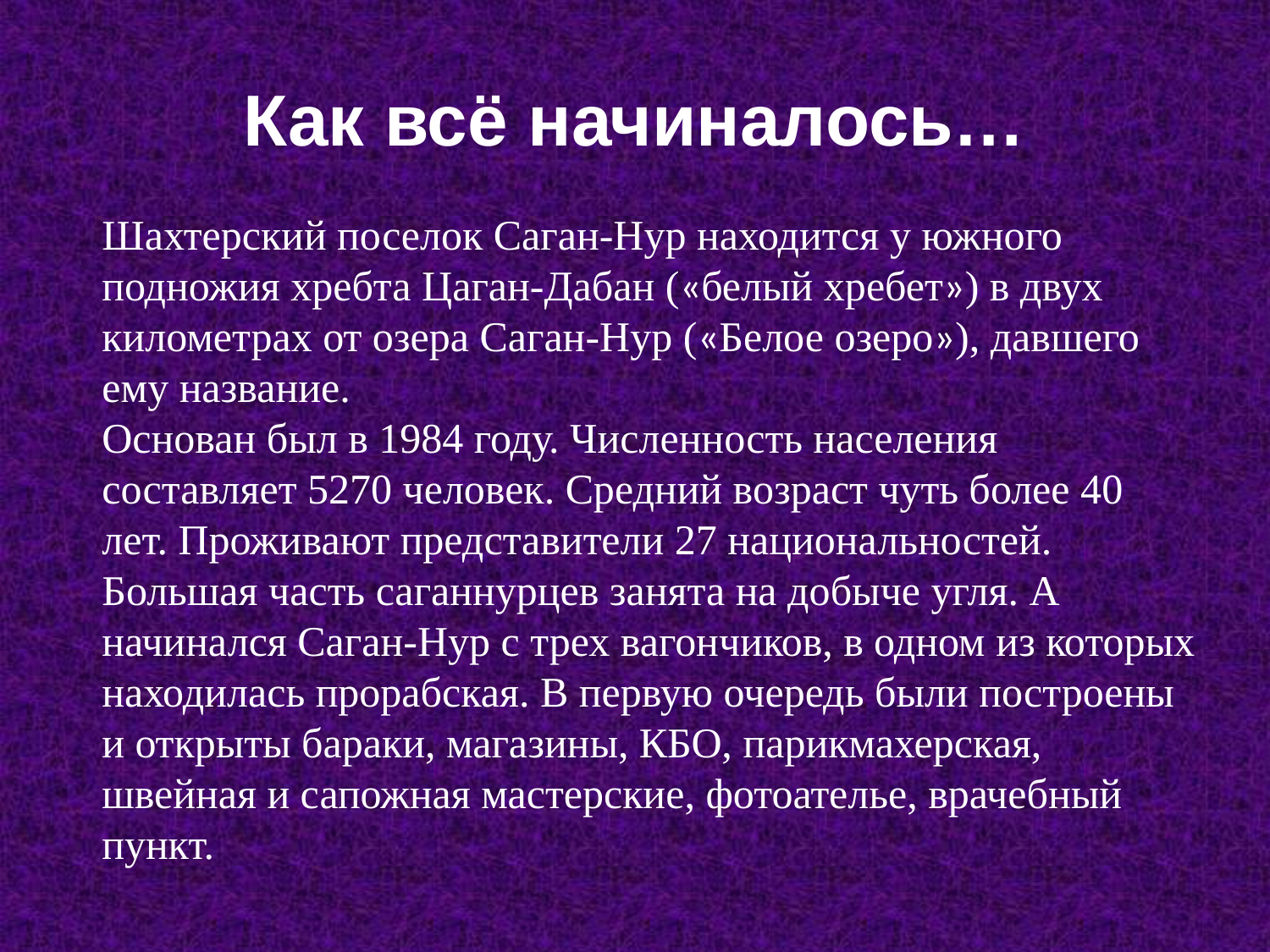

# Как всё начиналось…
Шахтерский поселок Саган-Нур находится у южного подножия хребта Цаган-Дабан («белый хребет») в двух километрах от озера Саган-Нур («Белое озеро»), давшего ему название.
Основан был в 1984 году. Численность населения составляет 5270 человек. Средний возраст чуть более 40 лет. Проживают представители 27 национальностей. Большая часть саганнурцев занята на добыче угля. А начинался Саган-Нур с трех вагончиков, в одном из которых находилась прорабская. В первую очередь были построены и открыты бараки, магазины, КБО, парикмахерская, швейная и сапожная мастерские, фотоателье, врачебный пункт.